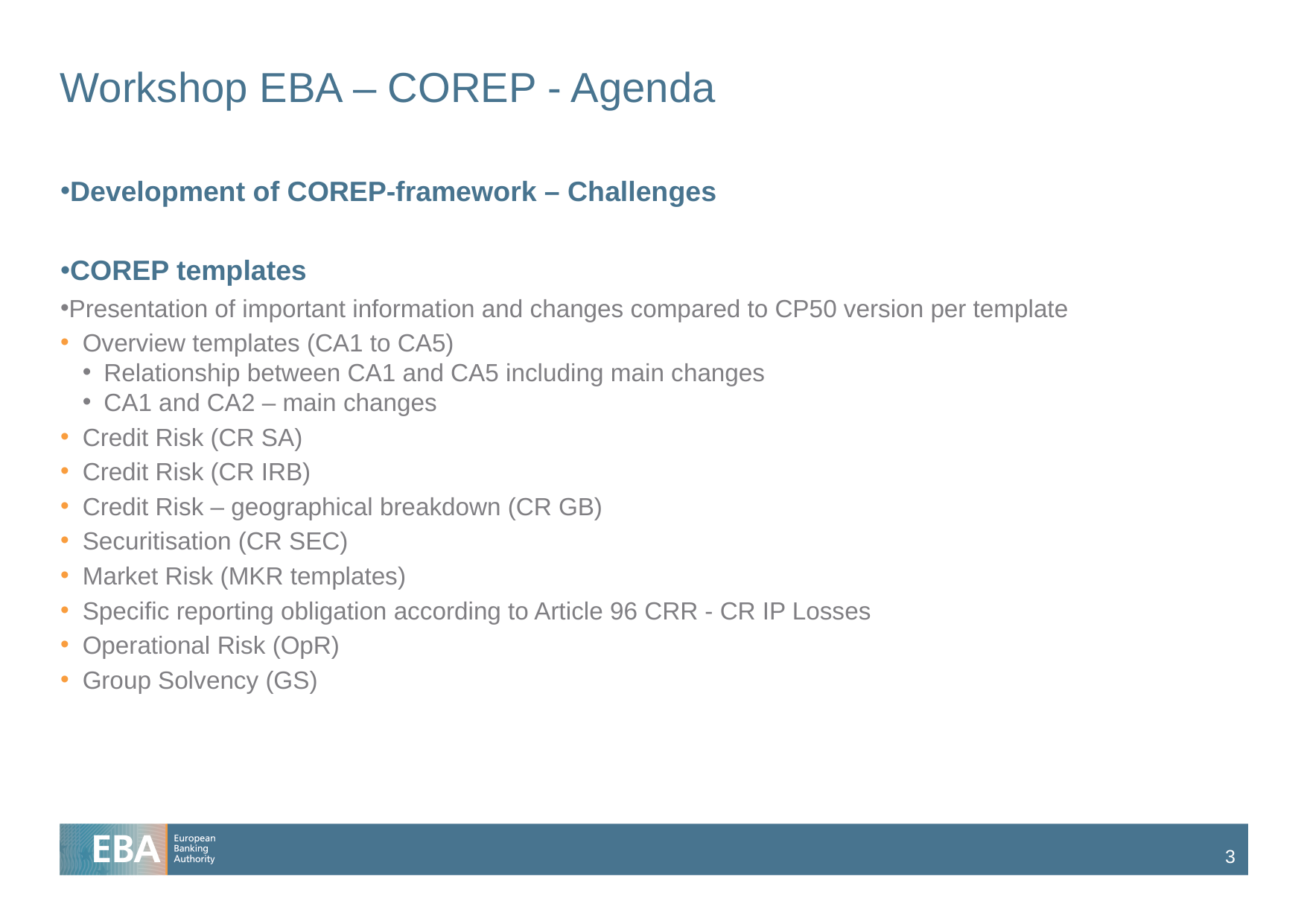

# Workshop EBA – COREP - Agenda
Development of COREP-framework – Challenges

COREP templates
Presentation of important information and changes compared to CP50 version per template
Overview templates (CA1 to CA5)
Relationship between CA1 and CA5 including main changes
CA1 and CA2 – main changes
Credit Risk (CR SA)
Credit Risk (CR IRB)
Credit Risk – geographical breakdown (CR GB)
Securitisation (CR SEC)
Market Risk (MKR templates)
Specific reporting obligation according to Article 96 CRR - CR IP Losses
Operational Risk (OpR)
Group Solvency (GS)